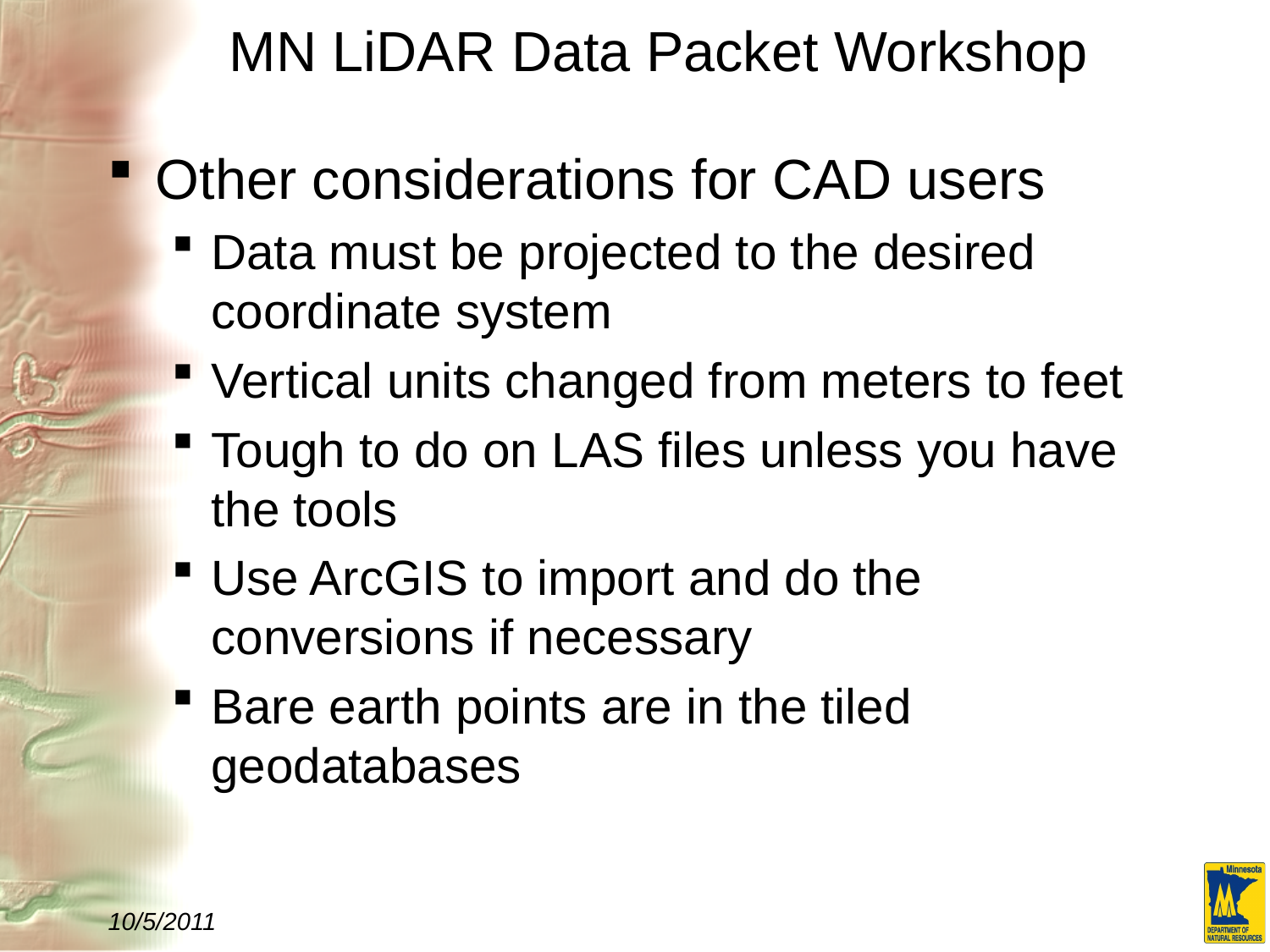

# MN LiDAR Data Packet Workshop
Other considerations for CAD users
Data must be projected to the desired coordinate system
Vertical units changed from meters to feet
Tough to do on LAS files unless you have the tools
Use ArcGIS to import and do the conversions if necessary
Bare earth points are in the tiled geodatabases

10/5/2011